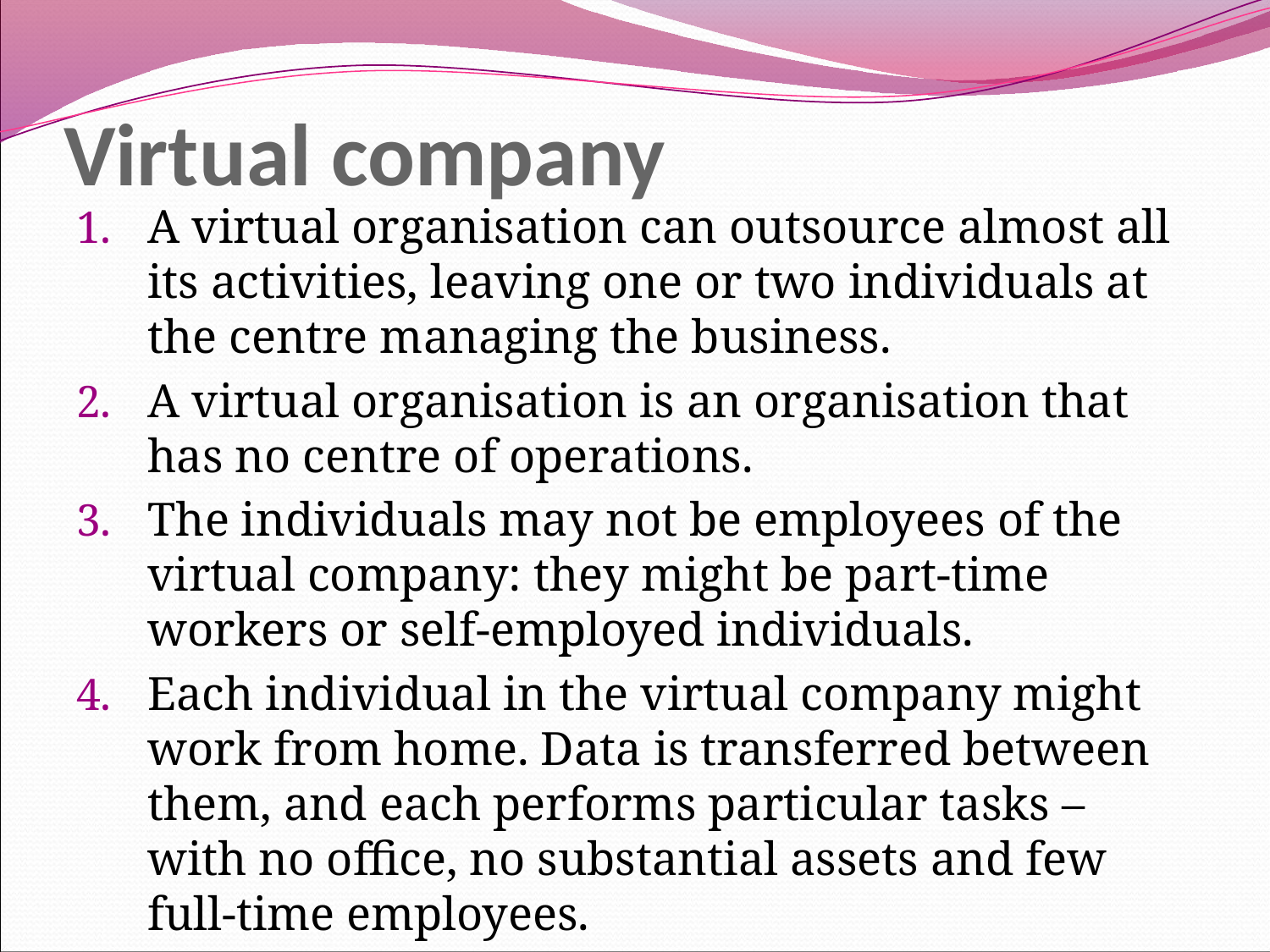

# Virtual company

A virtual organisation can outsource almost all its activities, leaving one or two individuals at the centre managing the business.
A virtual organisation is an organisation that has no centre of operations.
The individuals may not be employees of the virtual company: they might be part-time workers or self-employed individuals.
Each individual in the virtual company might work from home. Data is transferred between them, and each performs particular tasks – with no office, no substantial assets and few full-time employees.